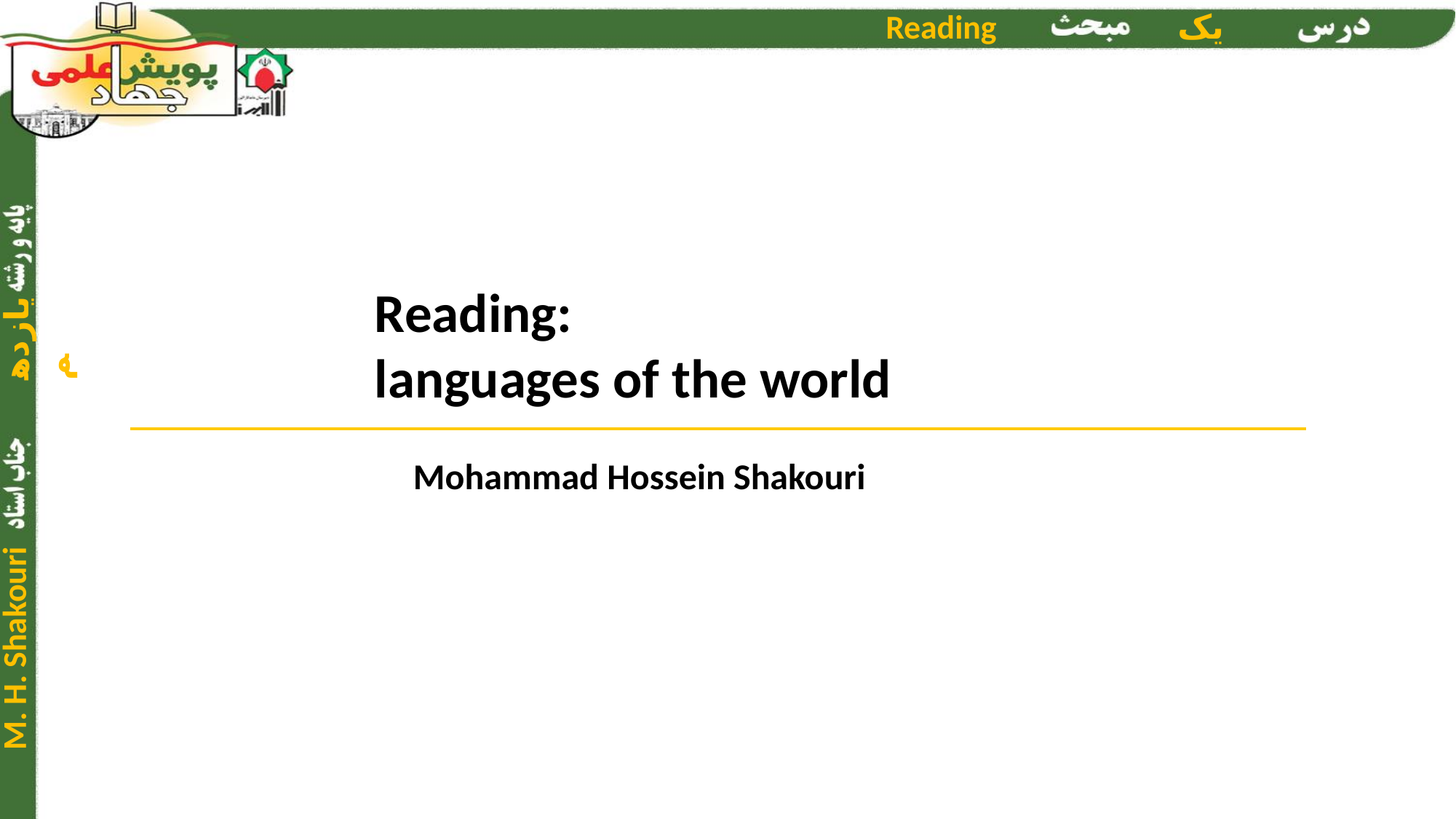

Reading:
languages of the world
Mohammad Hossein Shakouri